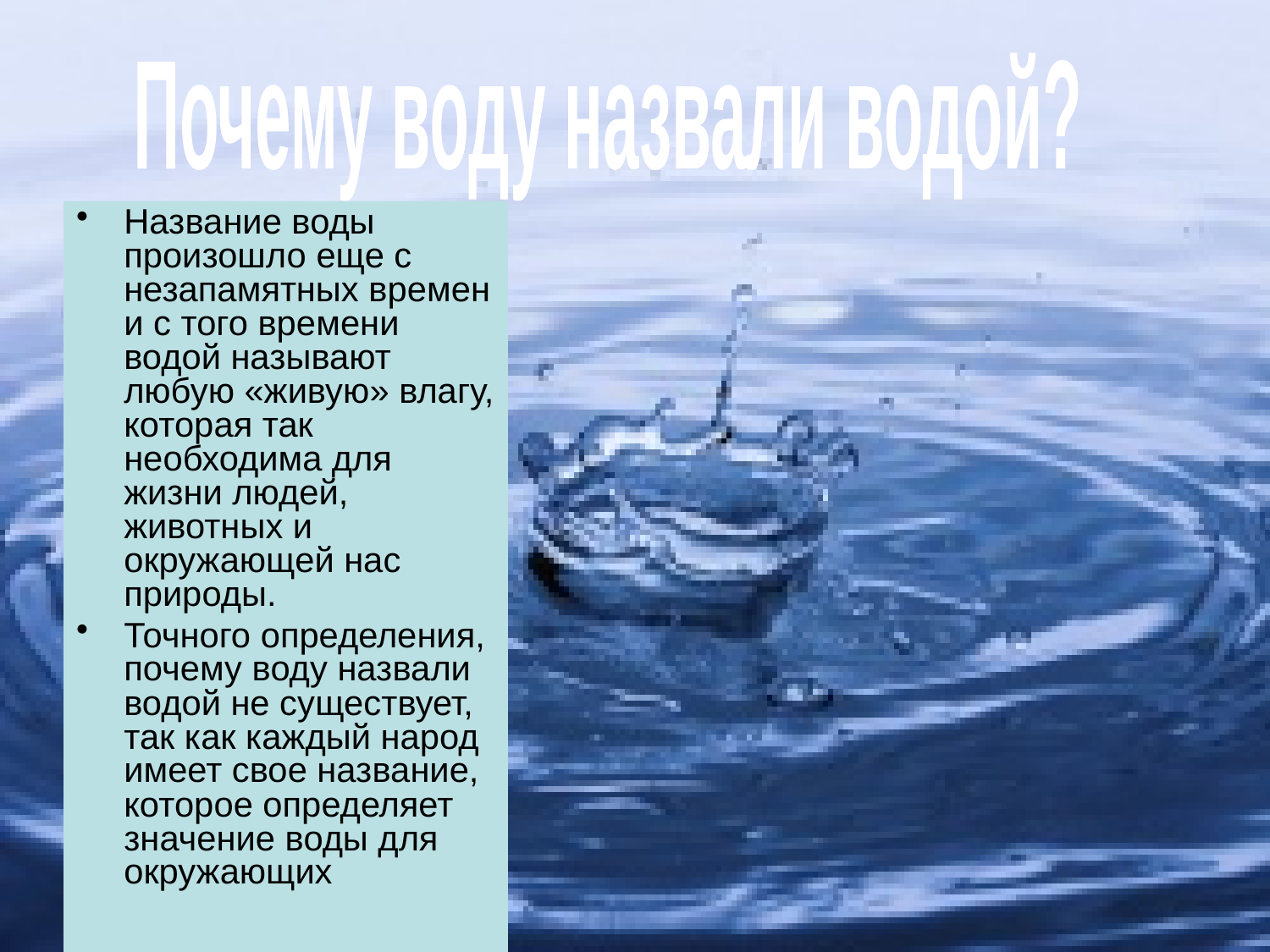

Почему воду назвали водой?
Название воды произошло еще с незапамятных времен и с того времени водой называют любую «живую» влагу, которая так необходима для жизни людей, животных и окружающей нас природы.
Точного определения, почему воду назвали водой не существует, так как каждый народ имеет свое название, которое определяет значение воды для окружающих